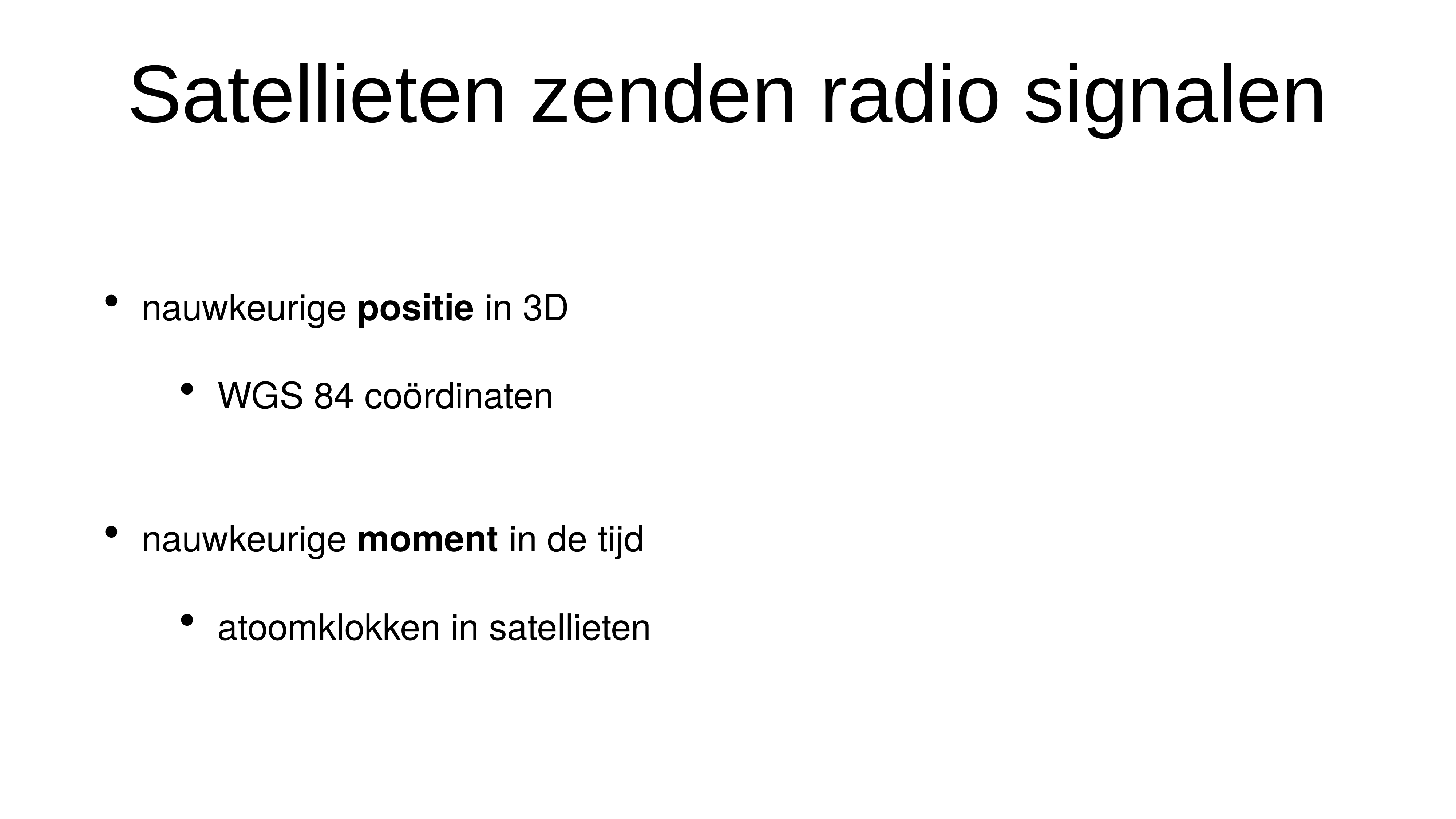

# Satellieten zenden radio signalen
nauwkeurige positie in 3D
WGS 84 coördinaten

nauwkeurige moment in de tijd
atoomklokken in satellieten